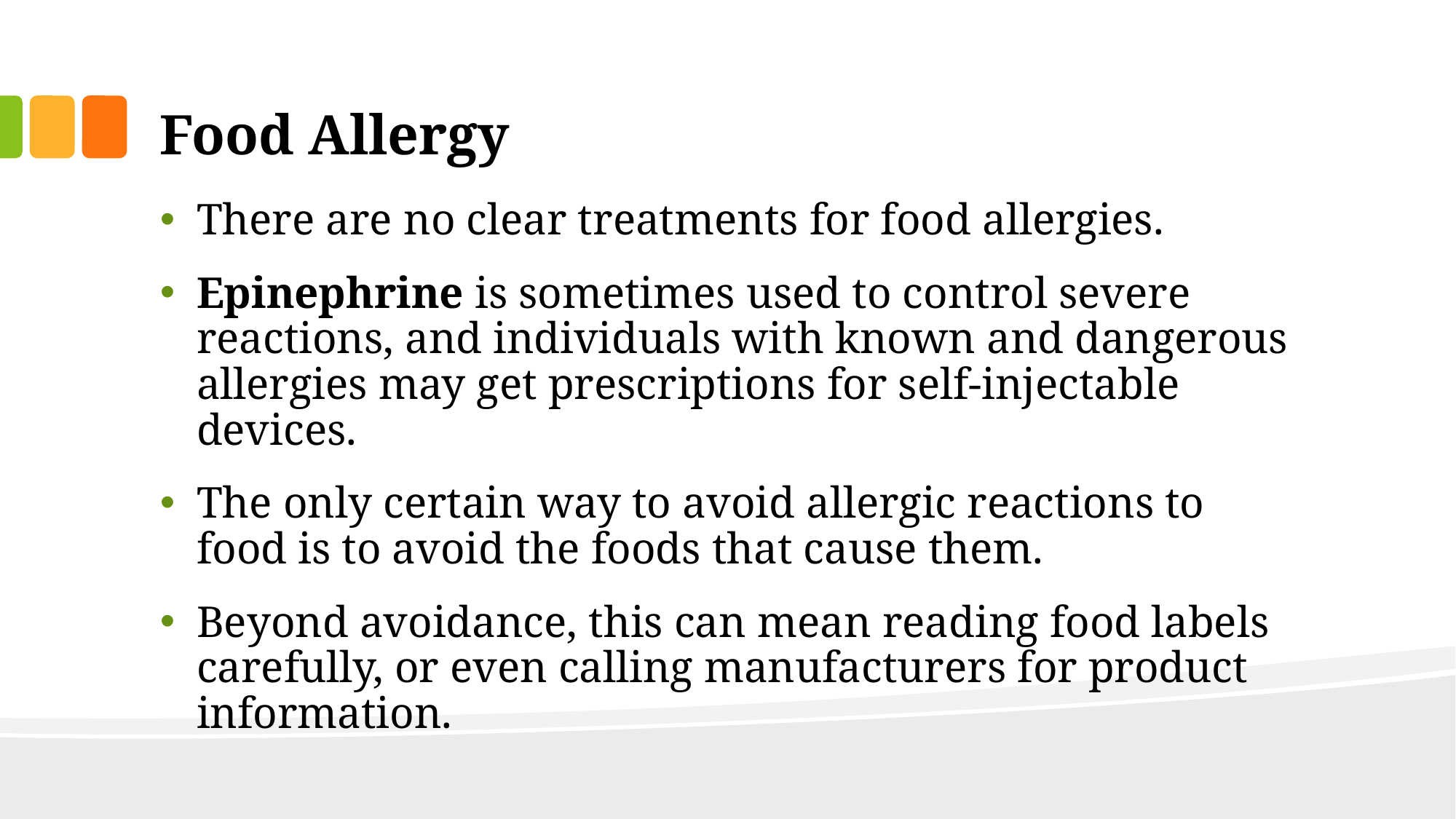

# Food Allergy
There are no clear treatments for food allergies.
Epinephrine is sometimes used to control severe reactions, and individuals with known and dangerous allergies may get prescriptions for self-injectable devices.
The only certain way to avoid allergic reactions to food is to avoid the foods that cause them.
Beyond avoidance, this can mean reading food labels carefully, or even calling manufacturers for product information.